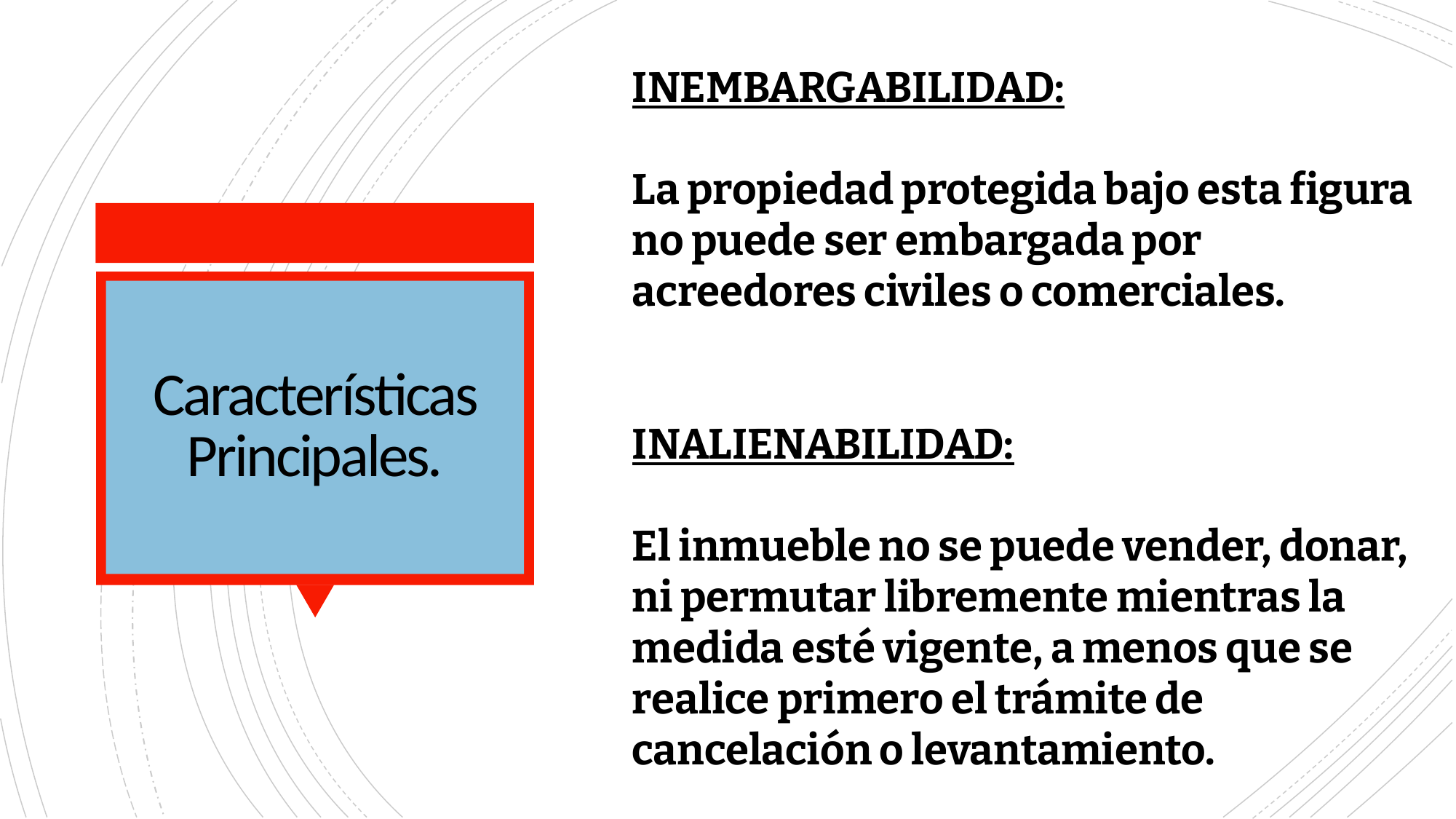

INEMBARGABILIDAD:

La propiedad protegida bajo esta figura no puede ser embargada por acreedores civiles o comerciales.

INALIENABILIDAD:

El inmueble no se puede vender, donar, ni permutar libremente mientras la medida esté vigente, a menos que se realice primero el trámite de cancelación o levantamiento.
# Características Principales.